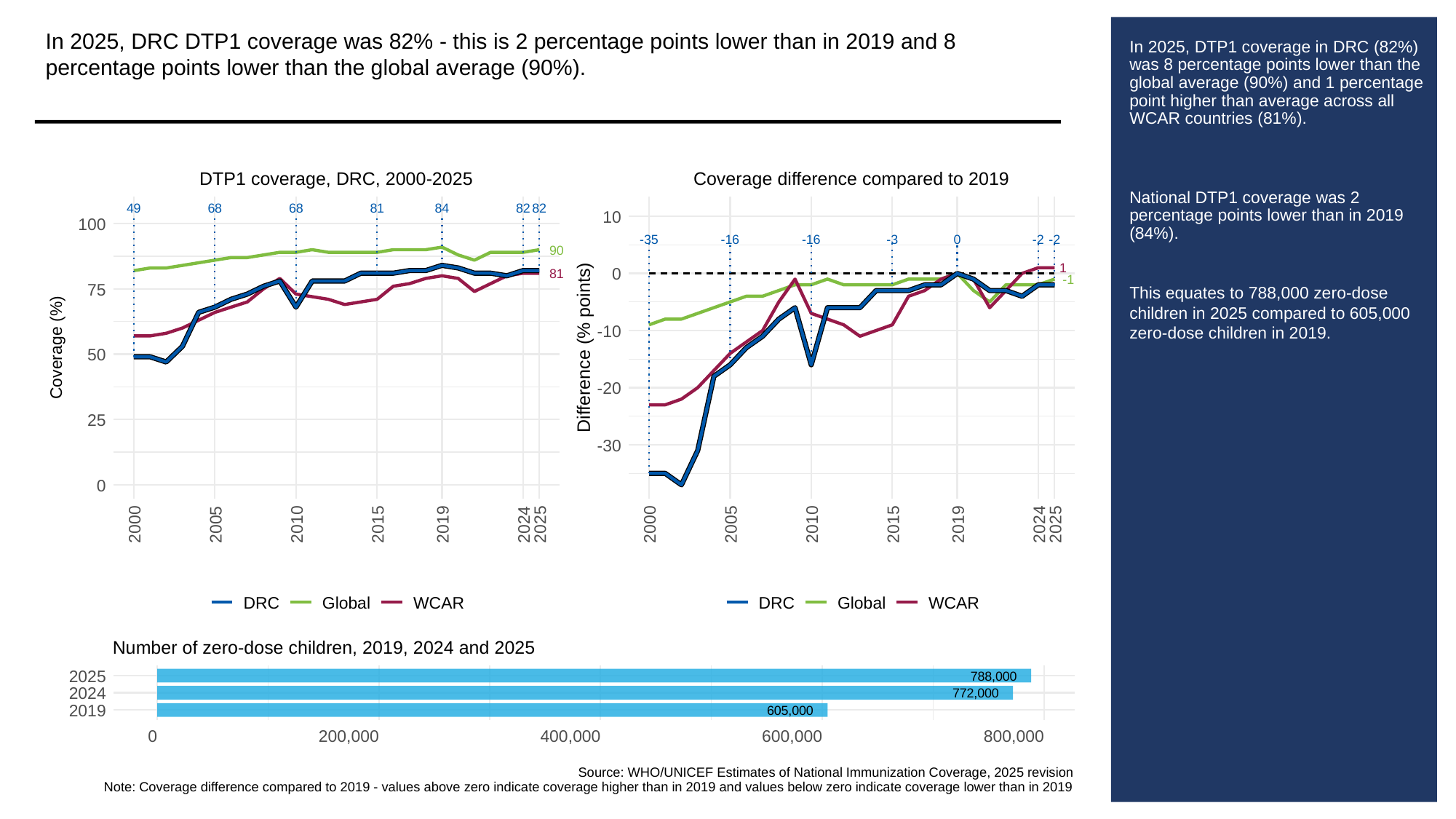

In 2025, DRC DTP1 coverage was 82% - this is 2 percentage points lower than in 2019 and 8 percentage points lower than the global average (90%).
# In 2025, DTP1 coverage in DRC (82%) was 8 percentage points lower than the global average (90%) and 1 percentage point higher than average across all WCAR countries (81%).

National DTP1 coverage was 2 percentage points lower than in 2019 (84%).

This equates to 788,000 zero-dose children in 2025 compared to 605,000 zero-dose children in 2019.

DTP1 coverage, DRC, 2000-2025
Coverage difference compared to 2019

49
68
68
81
84
82
82
10

100

-35
-16
-16
-3
0
-2
-2

90

1

0

81

-1
75

-10

Difference (% points)
Coverage (%)
50

-20

25

-30

0

2000
2005
2010
2015
2019
2024
2025
2000
2005
2010
2015
2019
2024
2025
DRC
Global
WCAR
DRC
Global
WCAR

Number of zero-dose children, 2019, 2024 and 2025

2025
788,000

2024
772,000

2019
605,000

0
200,000
400,000
600,000
800,000
Source: WHO/UNICEF Estimates of National Immunization Coverage, 2025 revision
Note: Coverage difference compared to 2019 - values above zero indicate coverage higher than in 2019 and values below zero indicate coverage lower than in 2019